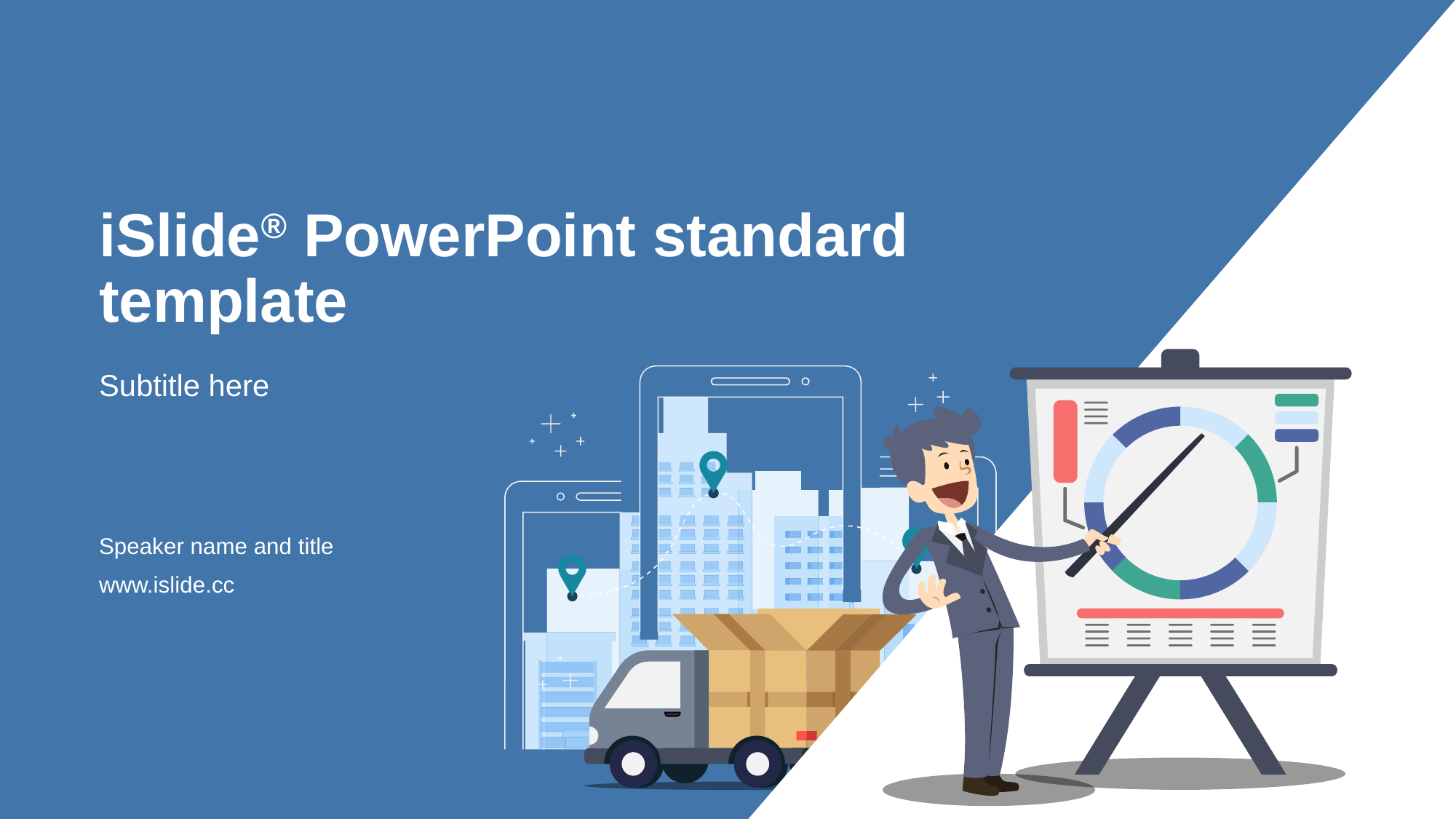

# iSlide® PowerPoint standard template

Subtitle here

Speaker name and title
www.islide.cc